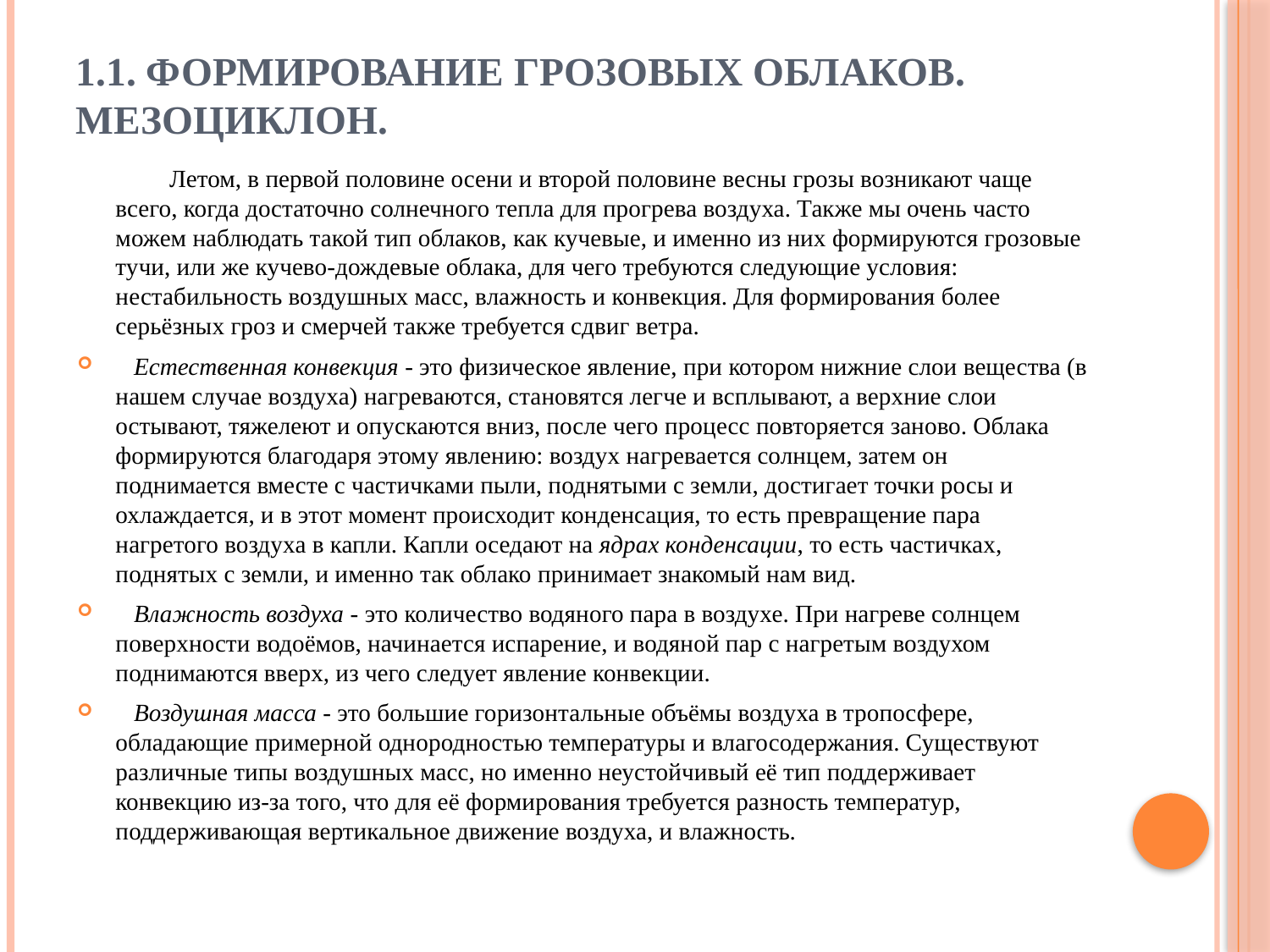

# 1.1. Формирование грозовых облаков. Мезоциклон.
               Летом, в первой половине осени и второй половине весны грозы возникают чаще всего, когда достаточно солнечного тепла для прогрева воздуха. Также мы очень часто можем наблюдать такой тип облаков, как кучевые, и именно из них формируются грозовые тучи, или же кучево-дождевые облака, для чего требуются следующие условия: нестабильность воздушных масс, влажность и конвекция. Для формирования более серьёзных гроз и смерчей также требуется сдвиг ветра.
   Естественная конвекция - это физическое явление, при котором нижние слои вещества (в нашем случае воздуха) нагреваются, становятся легче и всплывают, а верхние слои остывают, тяжелеют и опускаются вниз, после чего процесс повторяется заново. Облака формируются благодаря этому явлению: воздух нагревается солнцем, затем он поднимается вместе с частичками пыли, поднятыми с земли, достигает точки росы и охлаждается, и в этот момент происходит конденсация, то есть превращение пара нагретого воздуха в капли. Капли оседают на ядрах конденсации, то есть частичках, поднятых с земли, и именно так облако принимает знакомый нам вид.
   Влажность воздуха - это количество водяного пара в воздухе. При нагреве солнцем поверхности водоёмов, начинается испарение, и водяной пар с нагретым воздухом поднимаются вверх, из чего следует явление конвекции.
   Воздушная масса - это большие горизонтальные объёмы воздуха в тропосфере, обладающие примерной однородностью температуры и влагосодержания. Существуют различные типы воздушных масс, но именно неустойчивый её тип поддерживает конвекцию из-за того, что для её формирования требуется разность температур, поддерживающая вертикальное движение воздуха, и влажность.